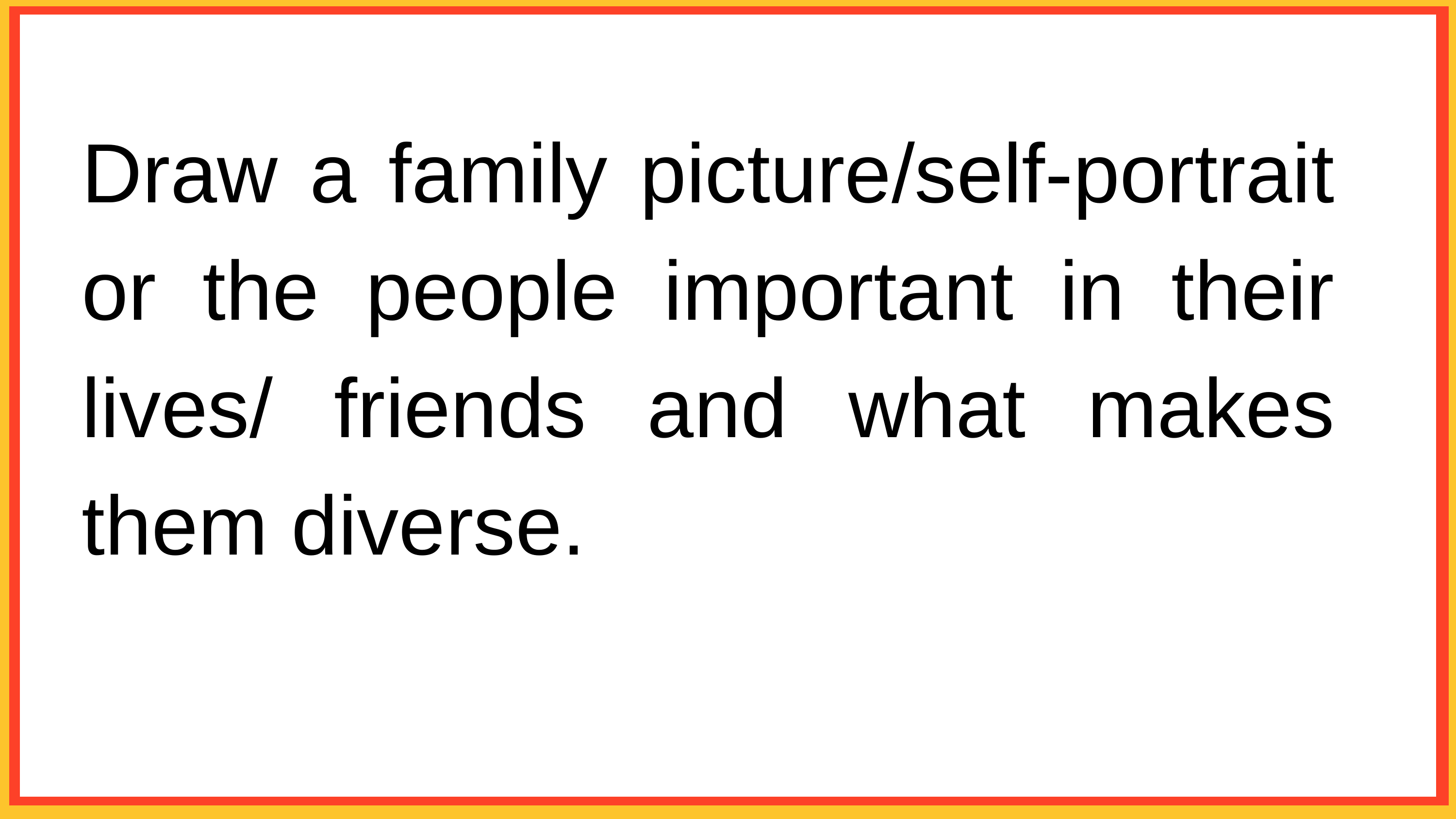

Draw a family picture/self-portrait or the people important in their lives/ friends and what makes them diverse.